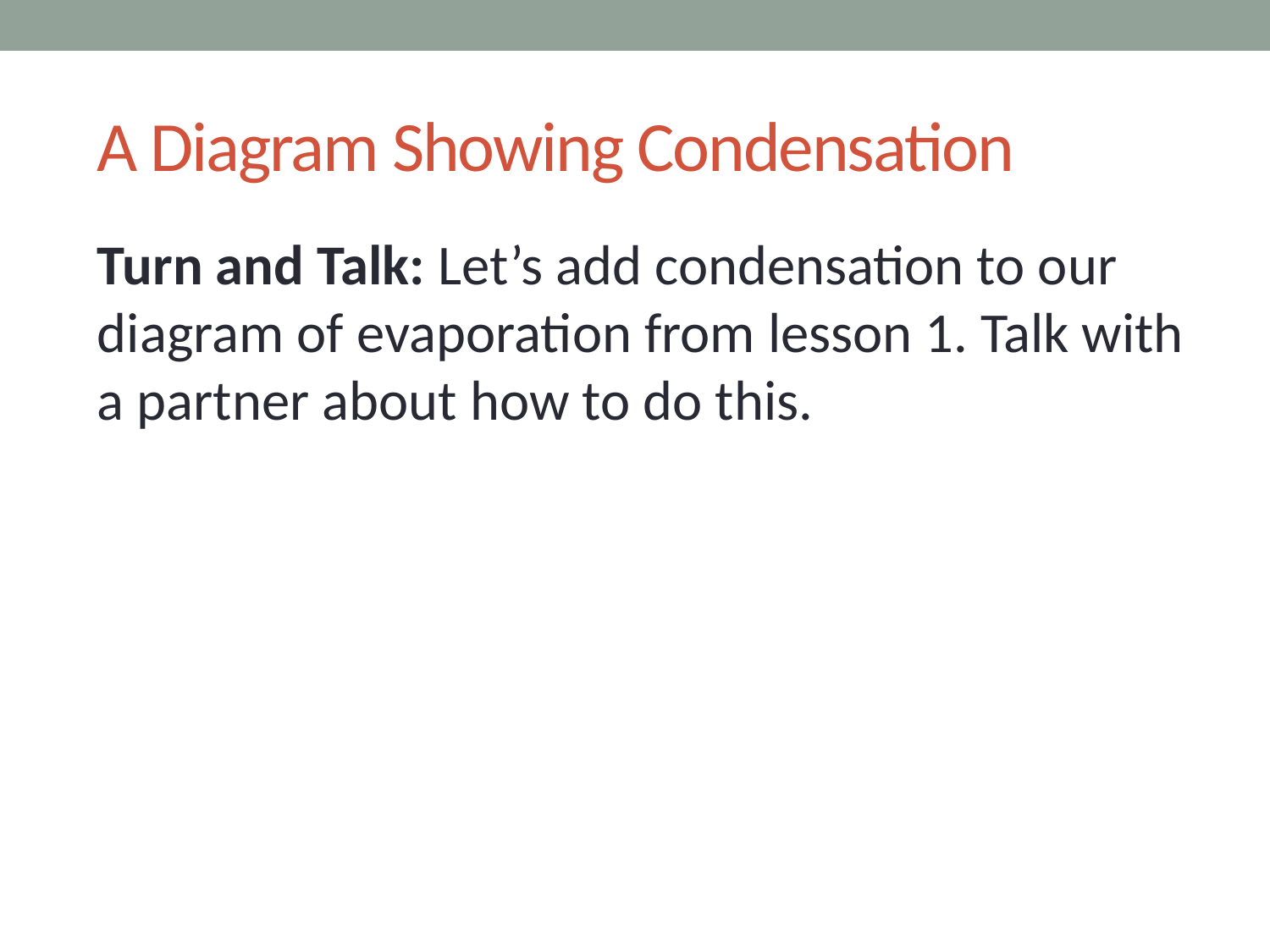

# A Diagram Showing Condensation
Turn and Talk: Let’s add condensation to our diagram of evaporation from lesson 1. Talk with a partner about how to do this.